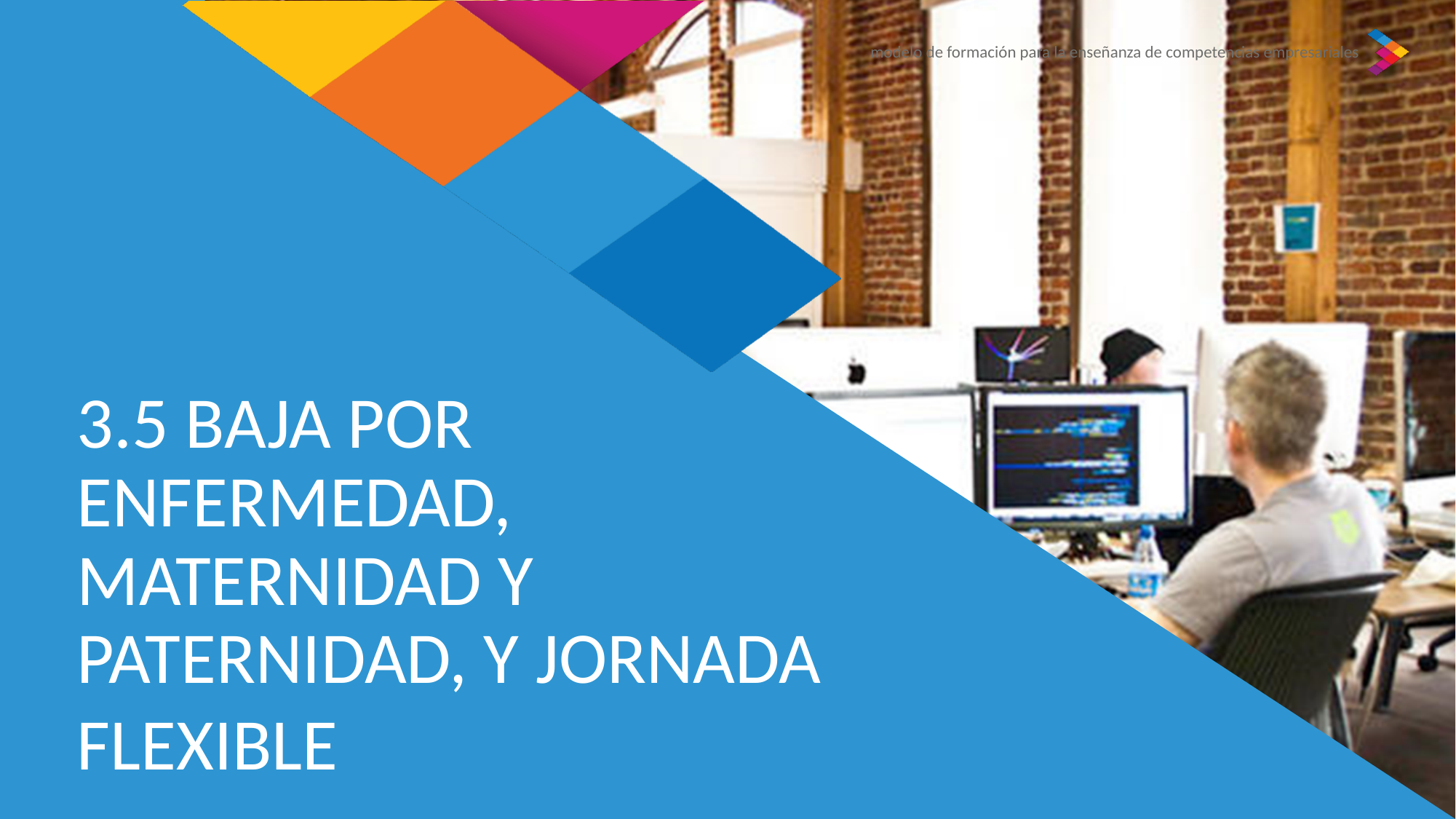

3.5 BAJA POR ENFERMEDAD, MATERNIDAD Y PATERNIDAD, Y JORNADA FLEXIBLE